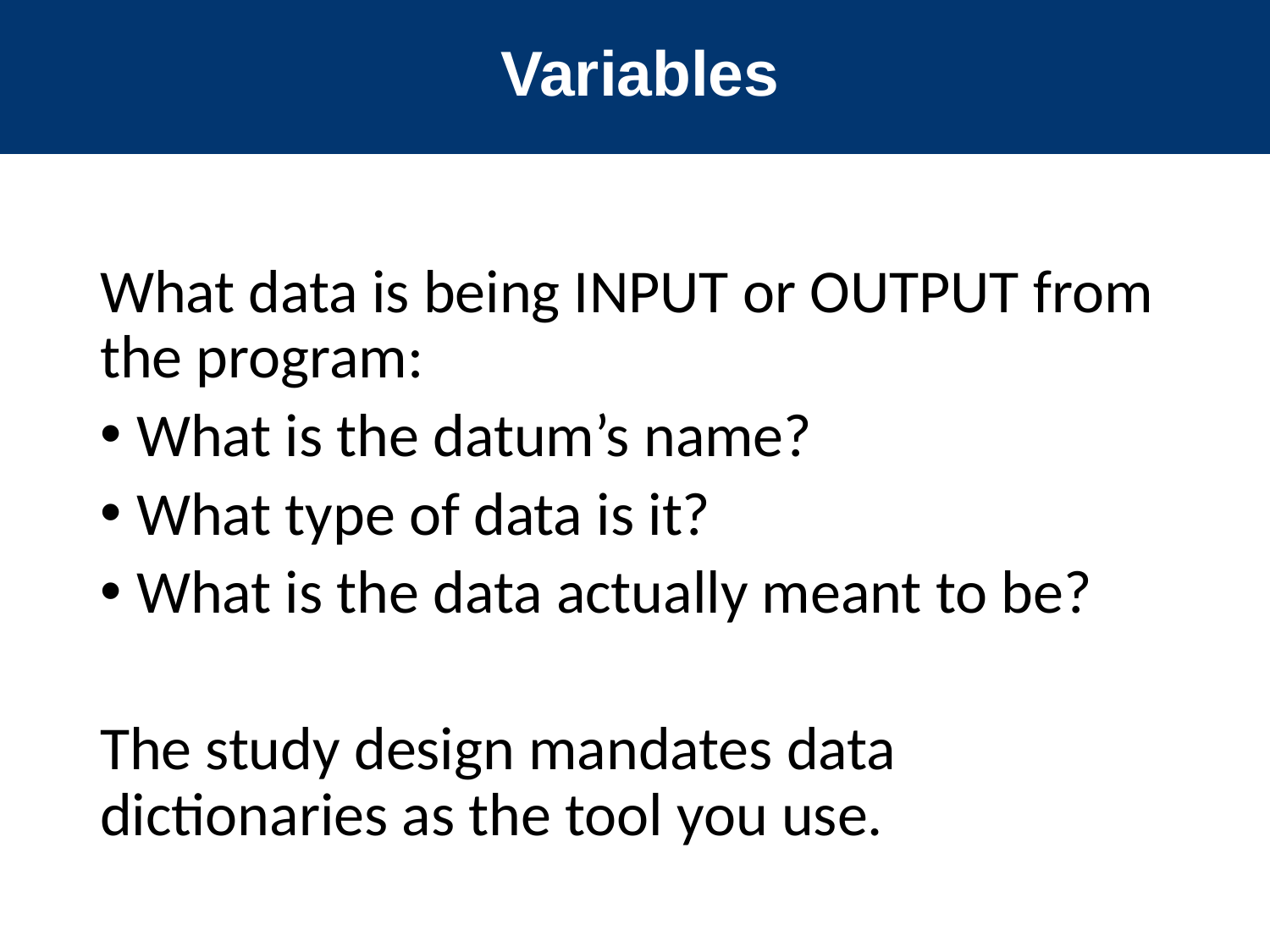

Variables
What data is being INPUT or OUTPUT from the program:
 What is the datum’s name?
 What type of data is it?
 What is the data actually meant to be?

The study design mandates data dictionaries as the tool you use.